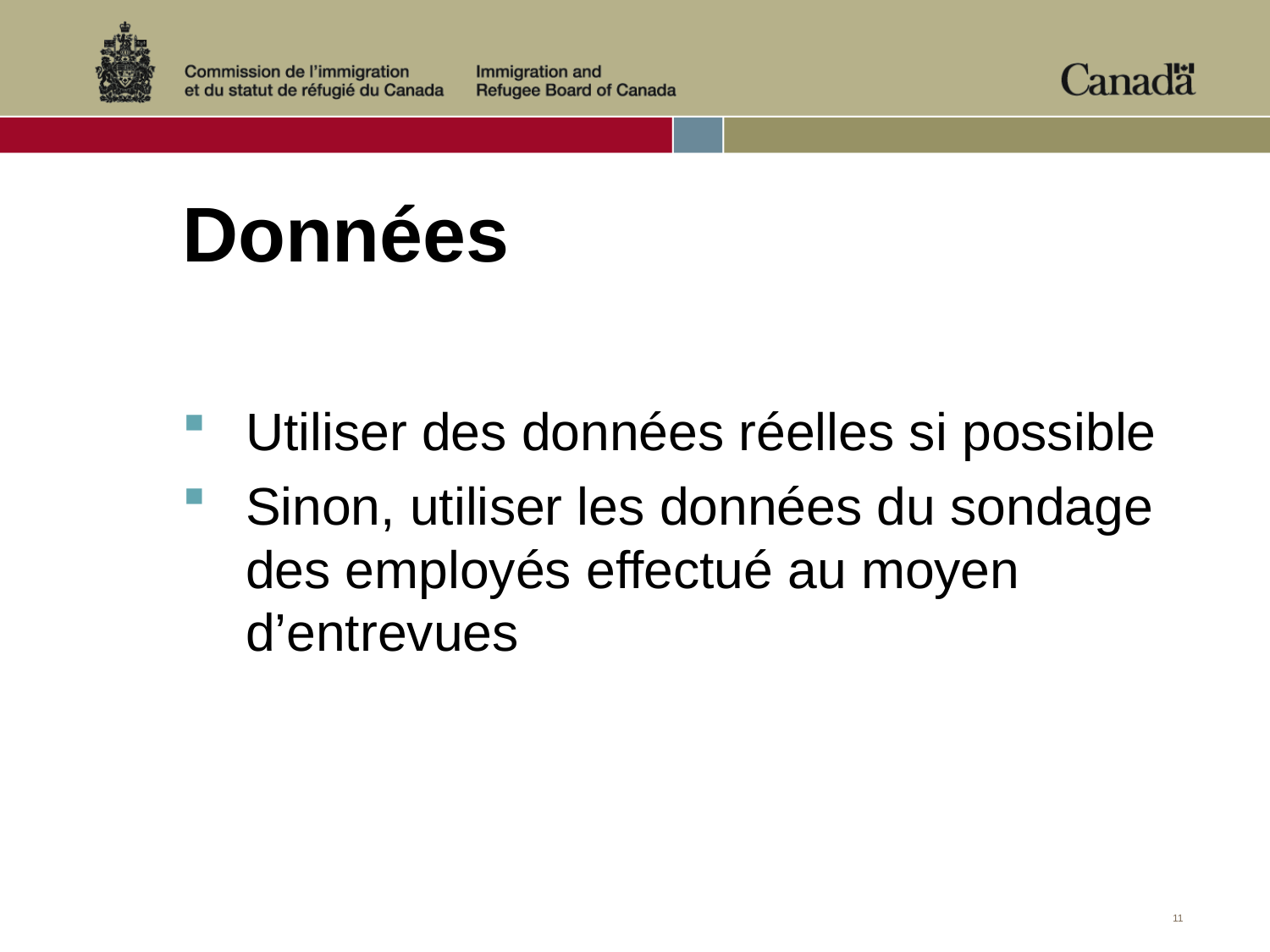

# Données
Utiliser des données réelles si possible
Sinon, utiliser les données du sondage des employés effectué au moyen d’entrevues
11